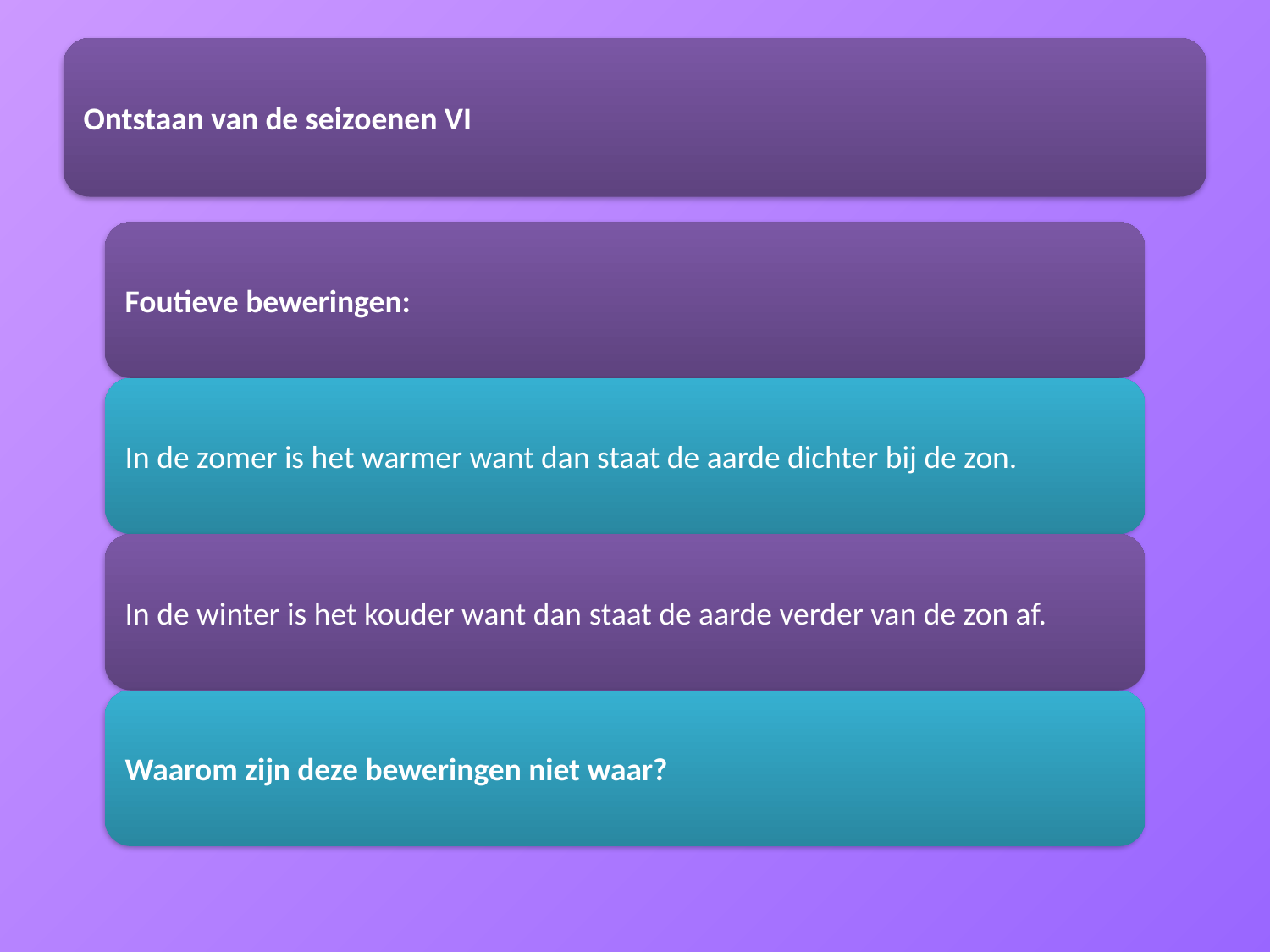

Ontstaan van de seizoenen VI
Foutieve beweringen:
In de zomer is het warmer want dan staat de aarde dichter bij de zon.
In de winter is het kouder want dan staat de aarde verder van de zon af.
Waarom zijn deze beweringen niet waar?